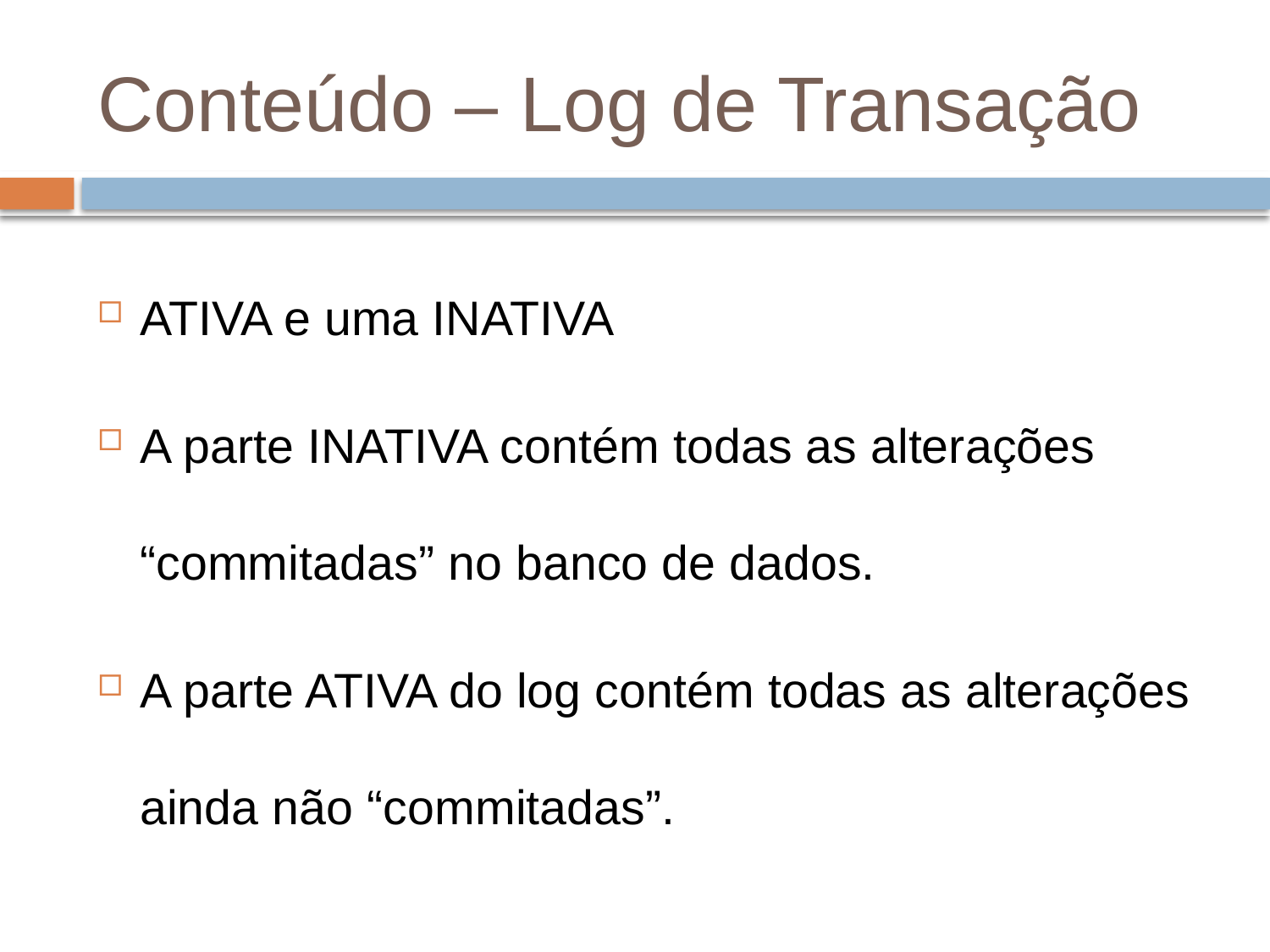

# Conteúdo – Log de Transação
ATIVA e uma INATIVA
A parte INATIVA contém todas as alterações “commitadas” no banco de dados.
A parte ATIVA do log contém todas as alterações ainda não “commitadas”.